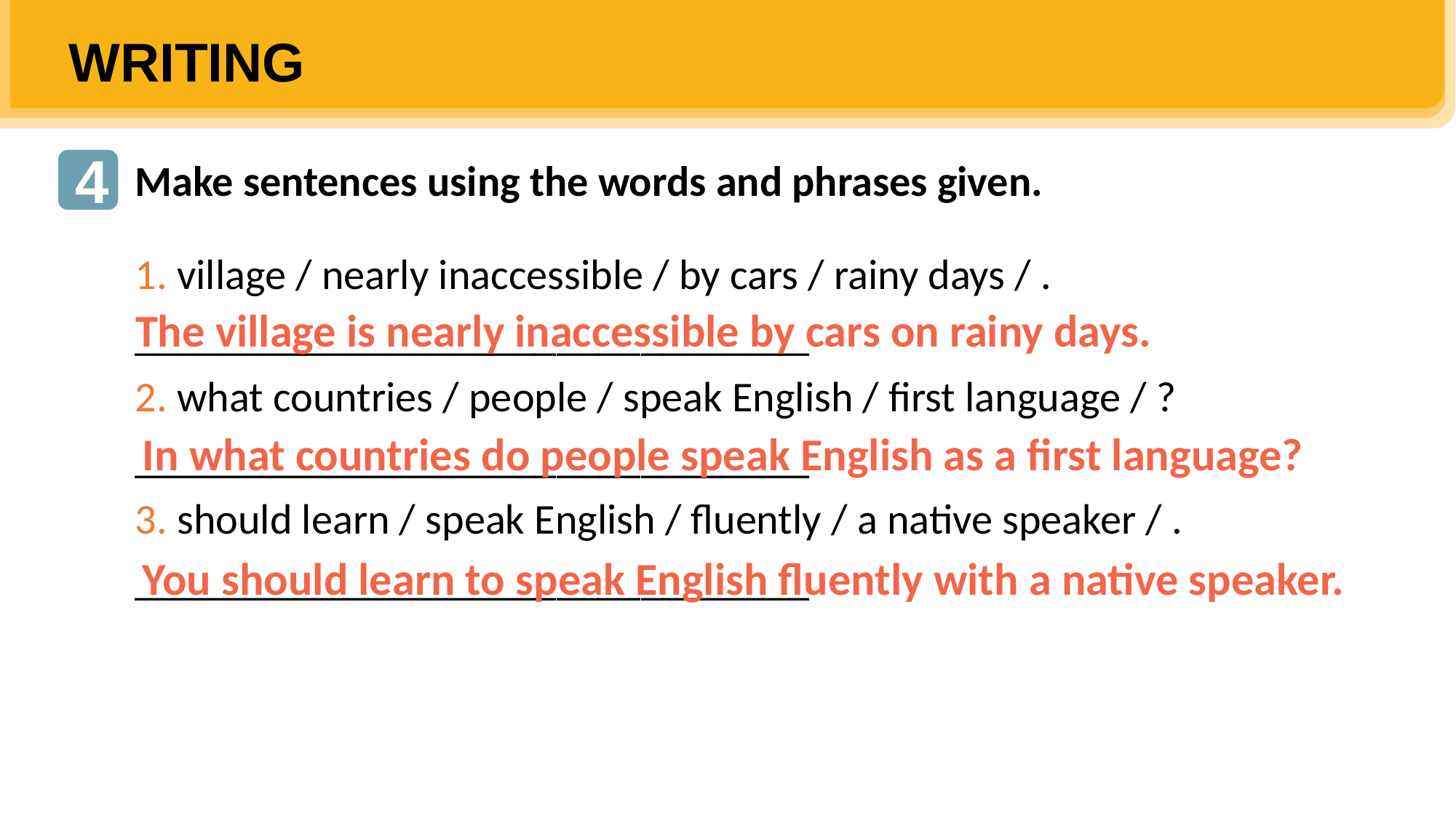

WRITING
4
Make sentences using the words and phrases given.

1. village / nearly inaccessible / by cars / rainy days / .
________________________________
2. what countries / people / speak English / first language / ?
________________________________
3. should learn / speak English / fluently / a native speaker / .
________________________________
The village is nearly inaccessible by cars on rainy days.
In what countries do people speak English as a first language?
You should learn to speak English fluently with a native speaker.